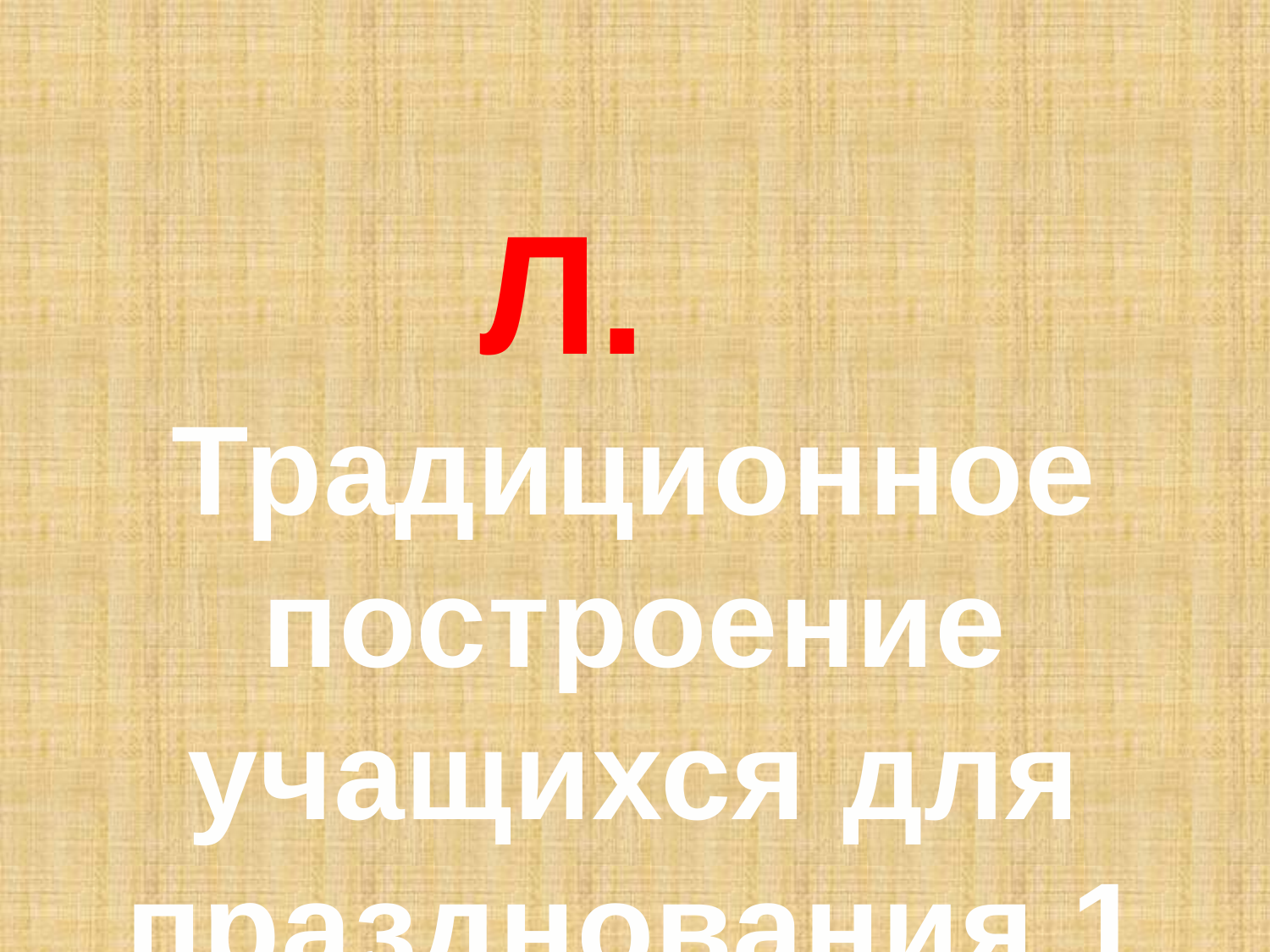

Л.    Традиционное построение учащихся для празднования 1 сентября.